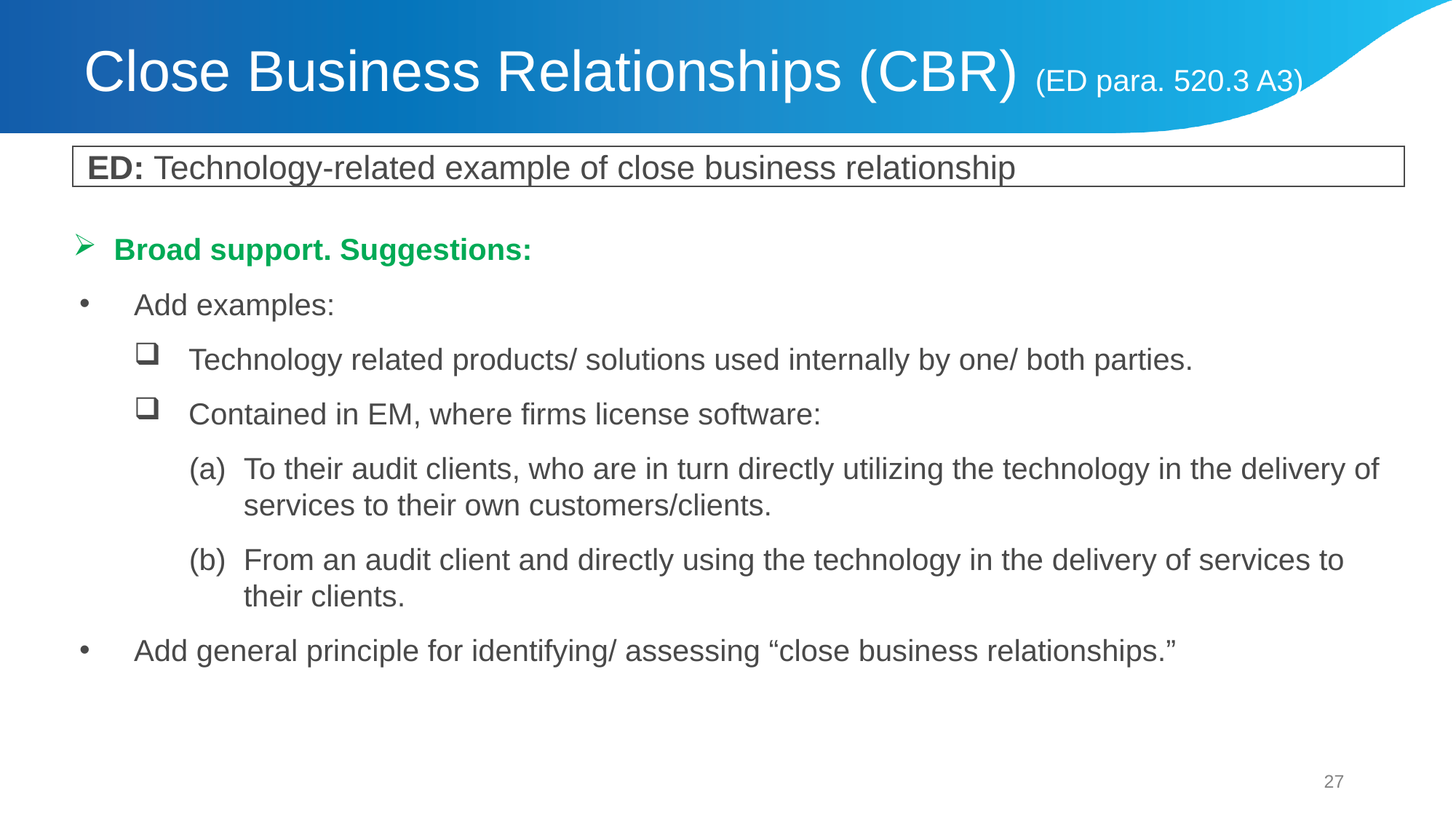

# Close Business Relationships (CBR) (ED para. 520.3 A3)
ED: Technology-related example of close business relationship

Broad support. Suggestions:
Add examples:
Technology related products/ solutions used internally by one/ both parties.
Contained in EM, where firms license software:
To their audit clients, who are in turn directly utilizing the technology in the delivery of services to their own customers/clients.
From an audit client and directly using the technology in the delivery of services to their clients.
Add general principle for identifying/ assessing “close business relationships.”
27